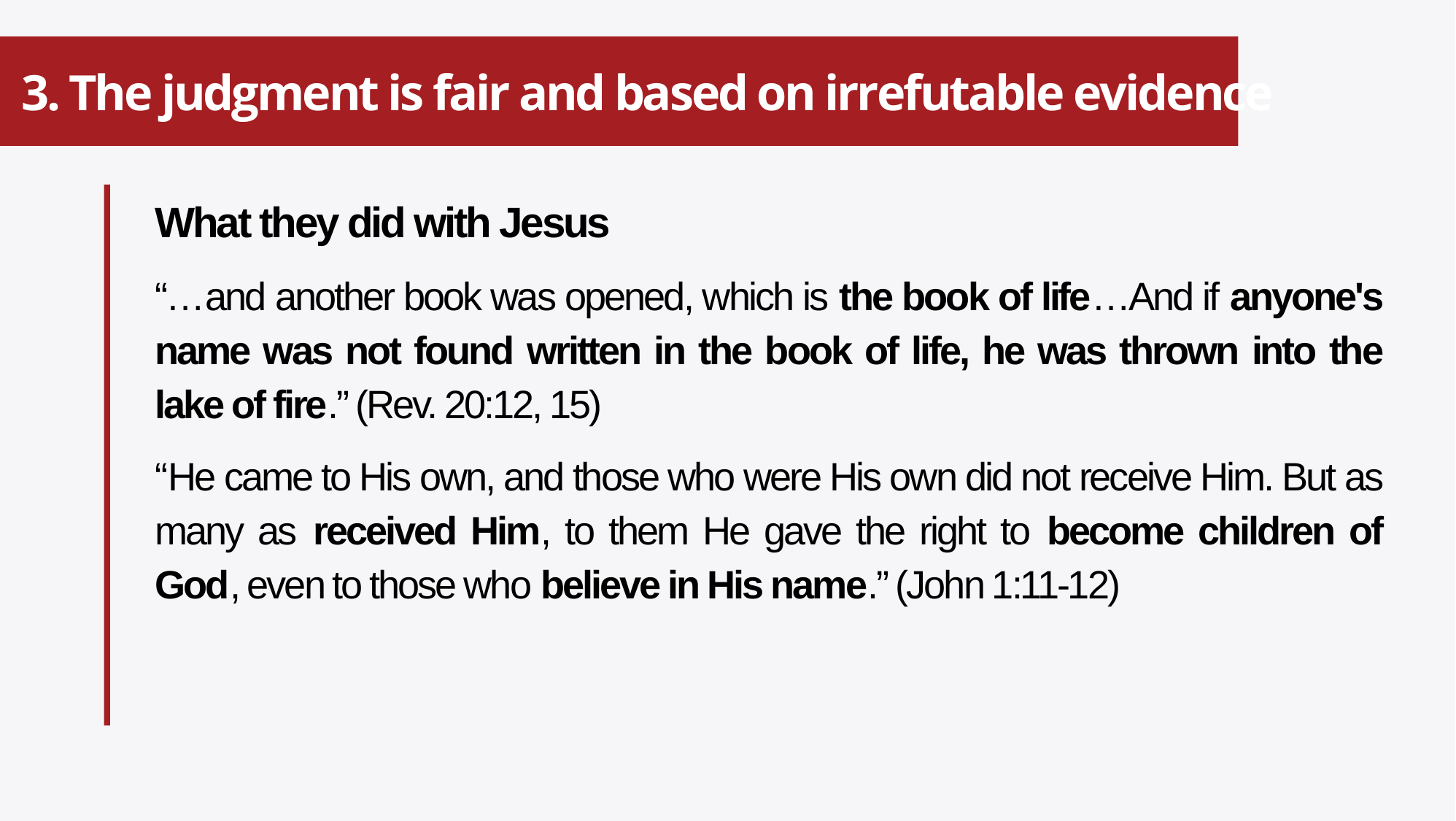

# 3. The judgment is fair and based on irrefutable evidence
What they did with Jesus
“…and another book was opened, which is the book of life…And if anyone's name was not found written in the book of life, he was thrown into the lake of fire.” (Rev. 20:12, 15)
“He came to His own, and those who were His own did not receive Him. But as many as received Him, to them He gave the right to become children of God, even to those who believe in His name.” (John 1:11-12)